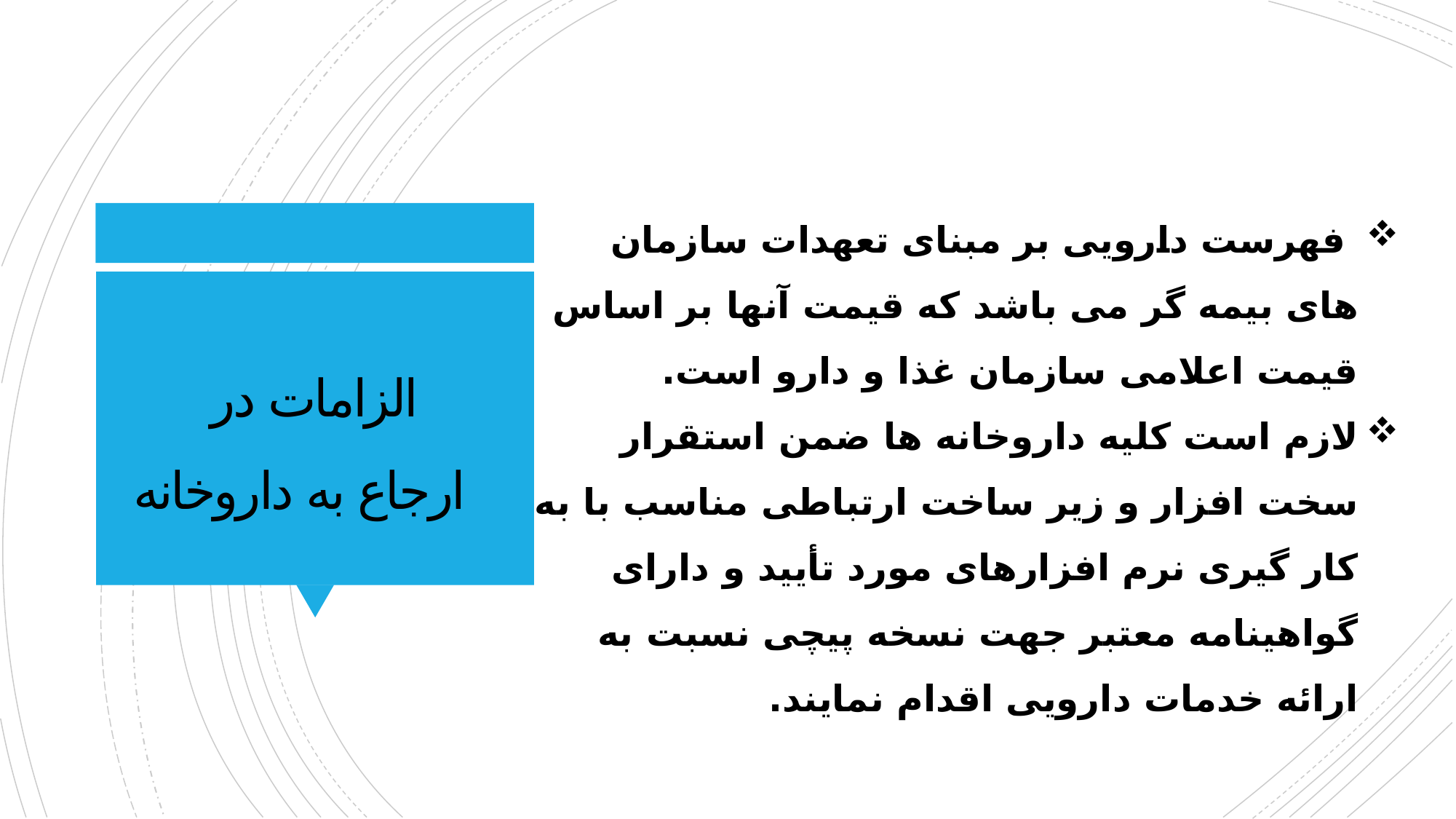

فهرست دارویی بر مبنای تعهدات سازمان های بیمه گر می باشد که قیمت آنها بر اساس قیمت اعلامی سازمان غذا و دارو است.
لازم است کلیه داروخانه ها ضمن استقرار سخت افزار و زیر ساخت ارتباطی مناسب با به کار گیری نرم افزارهای مورد تأیید و دارای گواهینامه معتبر جهت نسخه پیچی نسبت به ارائه خدمات دارویی اقدام نمایند.
# الزامات در ارجاع به داروخانه